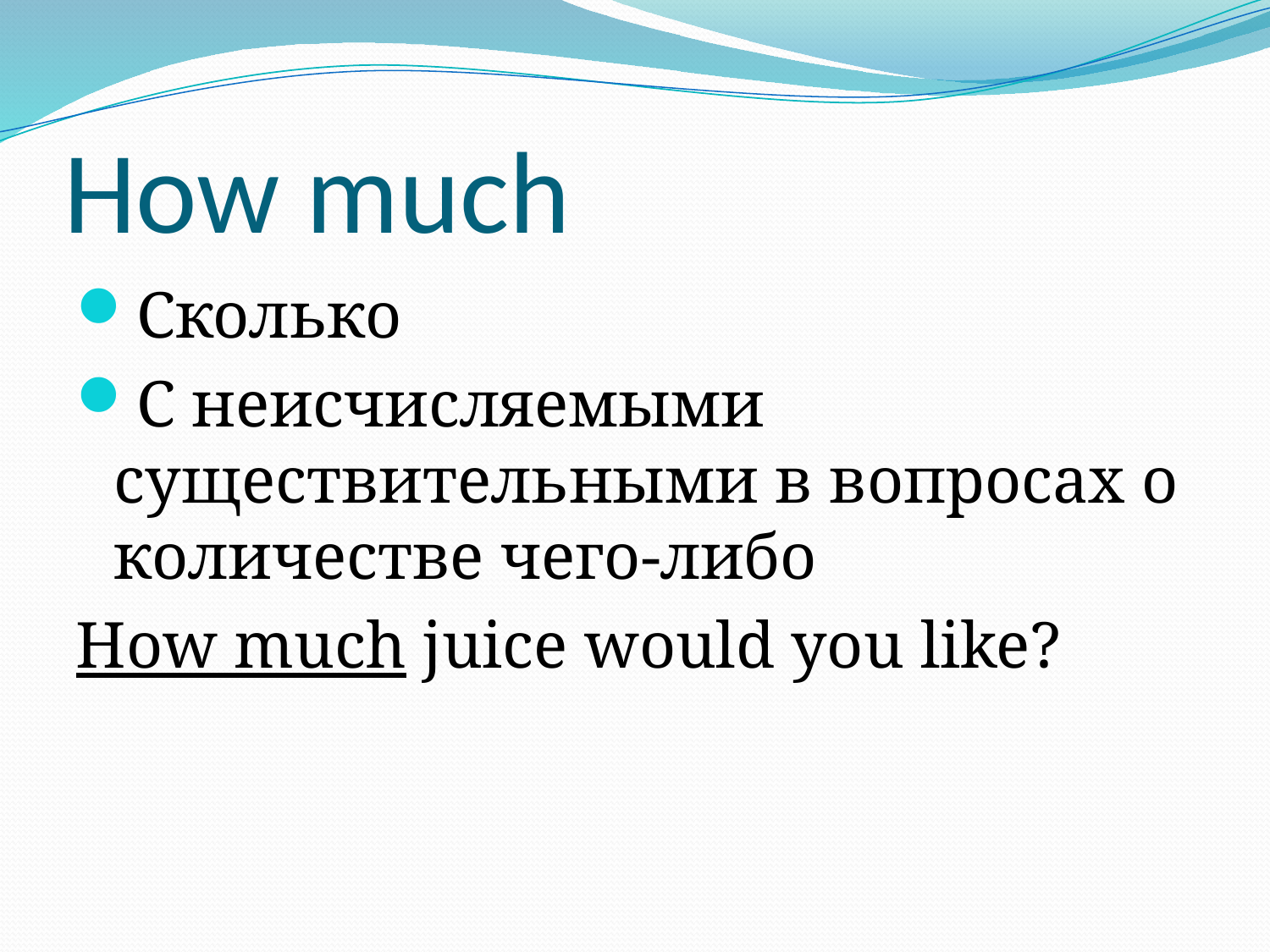

# How much
Сколько
С неисчисляемыми существительными в вопросах о количестве чего-либо
How much juice would you like?